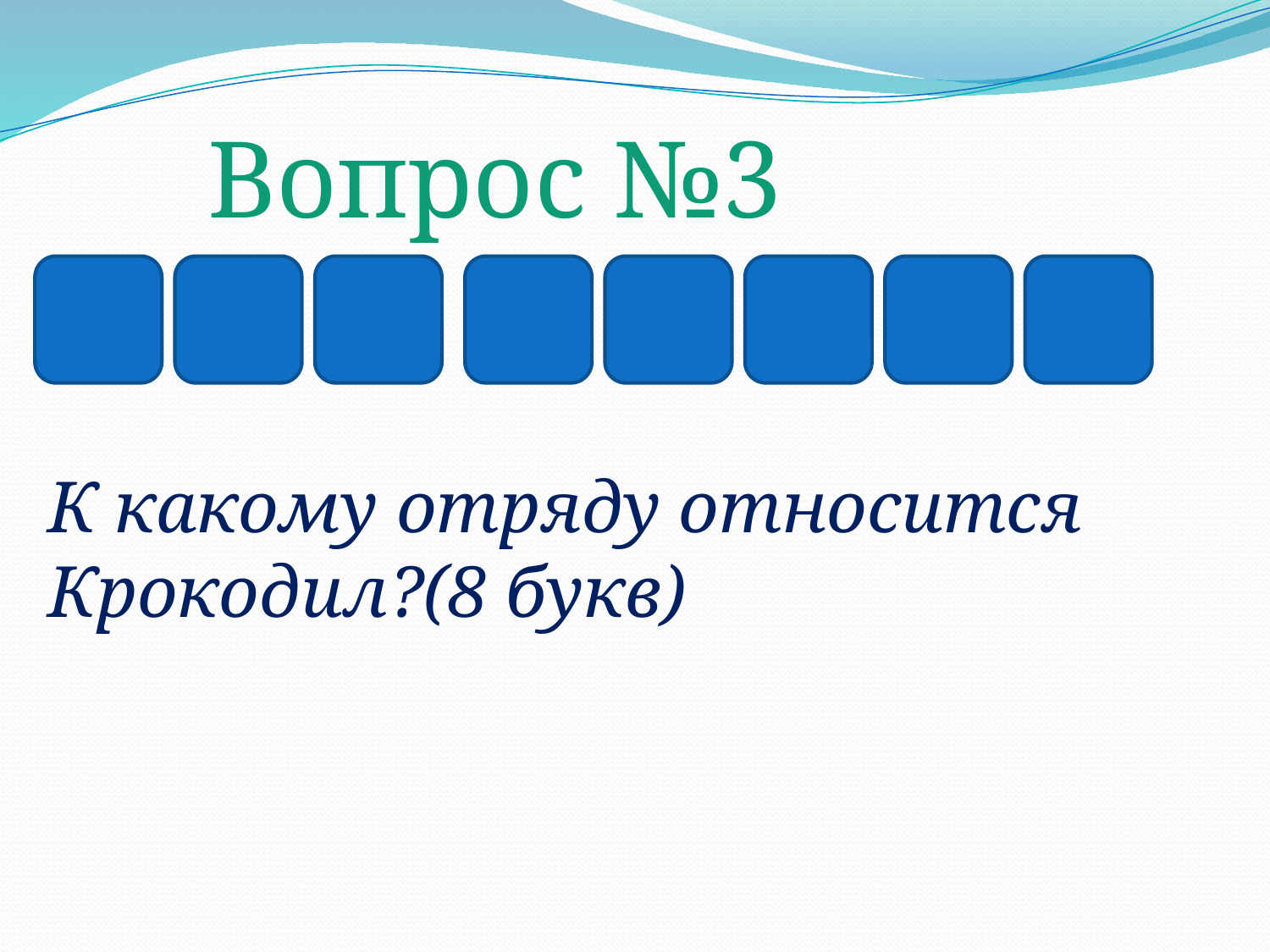

Вопрос №3

К какому отряду относится Крокодил?(8 букв)